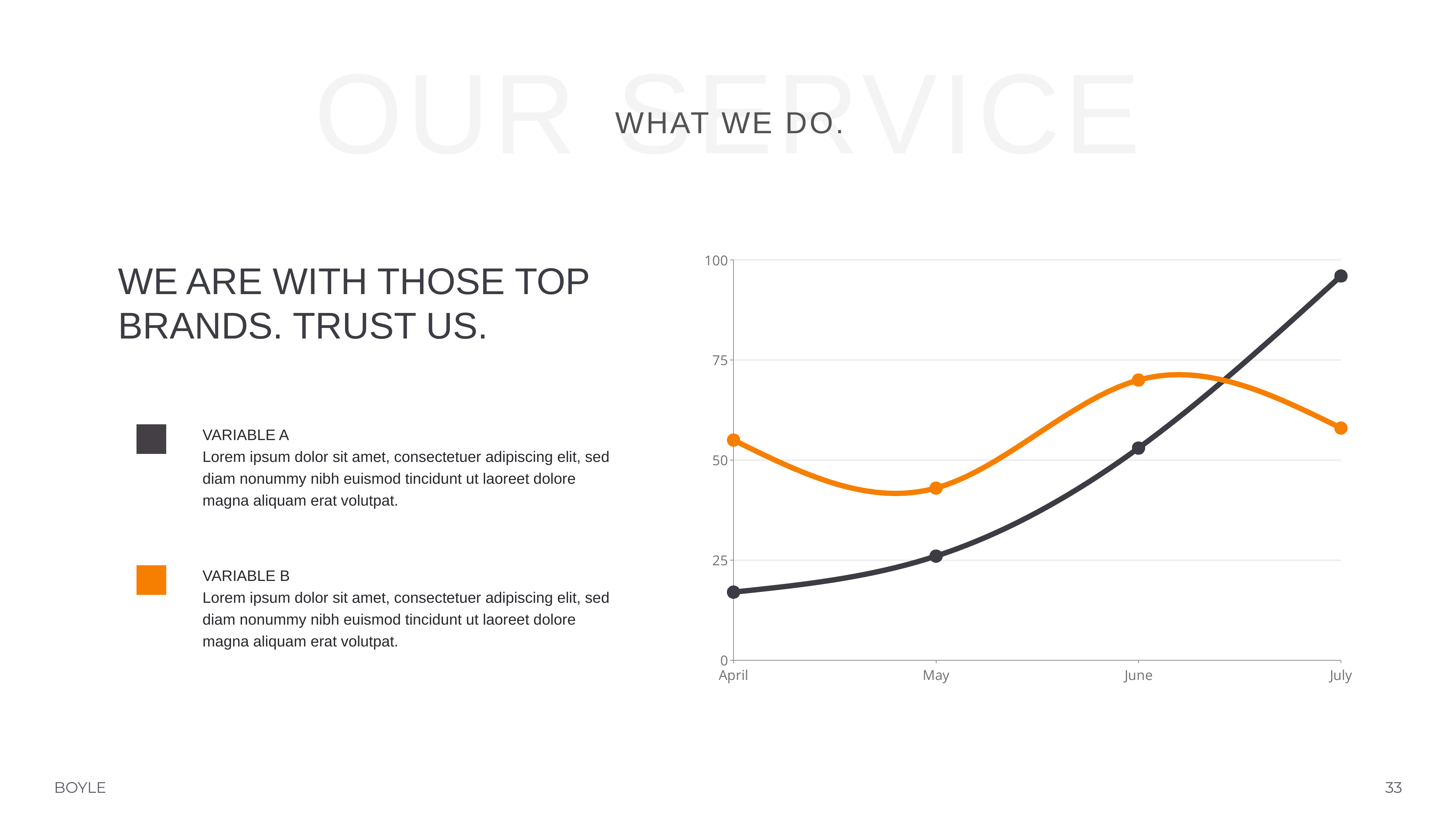

OUR SERVICE
WHAT WE DO.

### Chart

| Category | Region 1 | Region 2 |
|---|---|---|
| April | 17.0 | 55.0 |
| May | 26.0 | 43.0 |
| June | 53.0 | 70.0 |
| July | 96.0 | 58.0 |
WE ARE WITH THOSE TOP BRANDS. TRUST US.
VARIABLE A
Lorem ipsum dolor sit amet, consectetuer adipiscing elit, sed diam nonummy nibh euismod tincidunt ut laoreet dolore magna aliquam erat volutpat.

VARIABLE B
Lorem ipsum dolor sit amet, consectetuer adipiscing elit, sed diam nonummy nibh euismod tincidunt ut laoreet dolore magna aliquam erat volutpat.

BOYLE
33